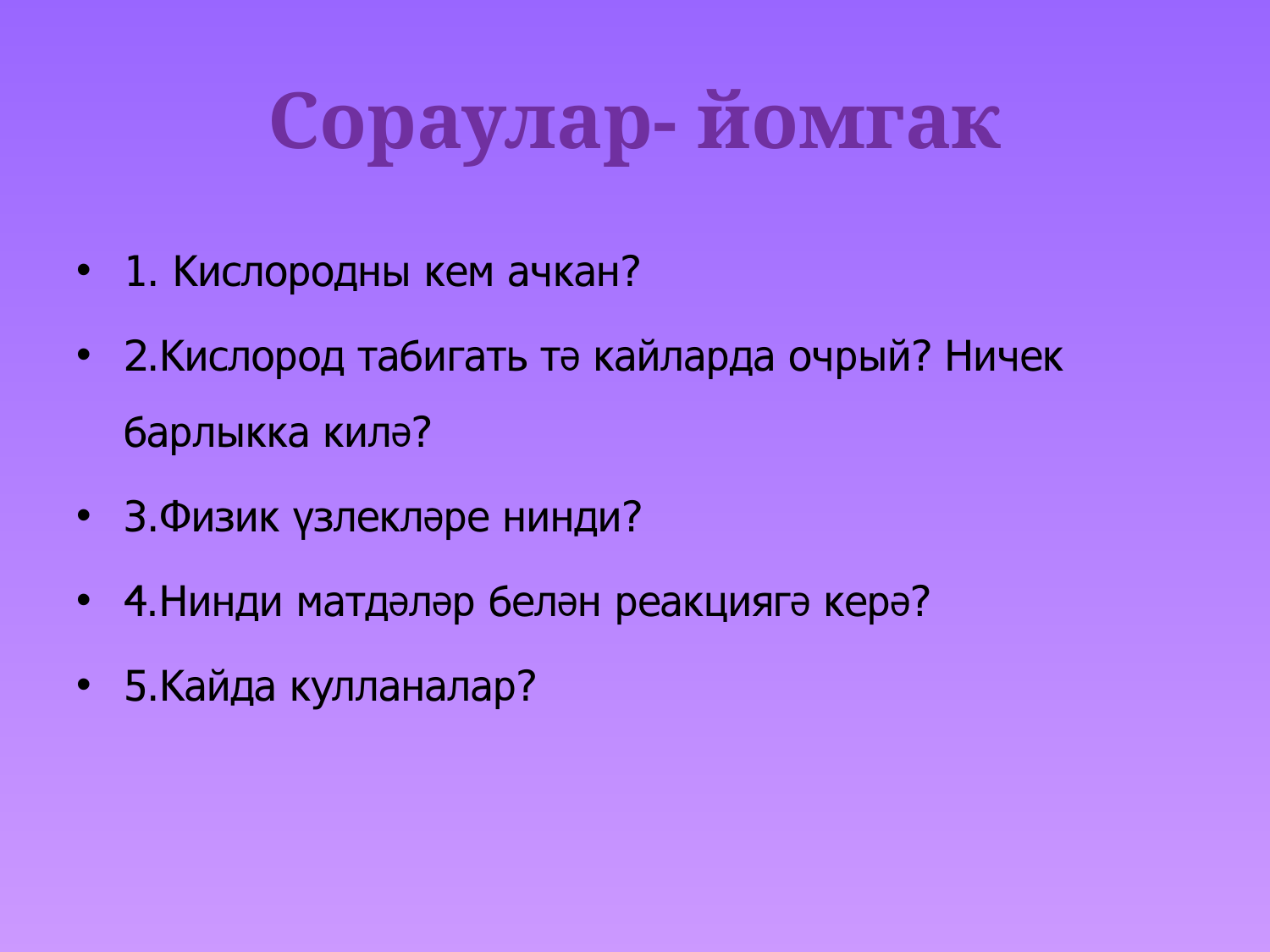

# Сораулар- йомгак

1. Кислородны кем ачкан?
2.Кислород табигать тә кайларда очрый? Ничек барлыкка килә?
3.Физик үзлекләре нинди?
4.Нинди матдәләр белән реакциягә керә?
5.Кайда кулланалар?